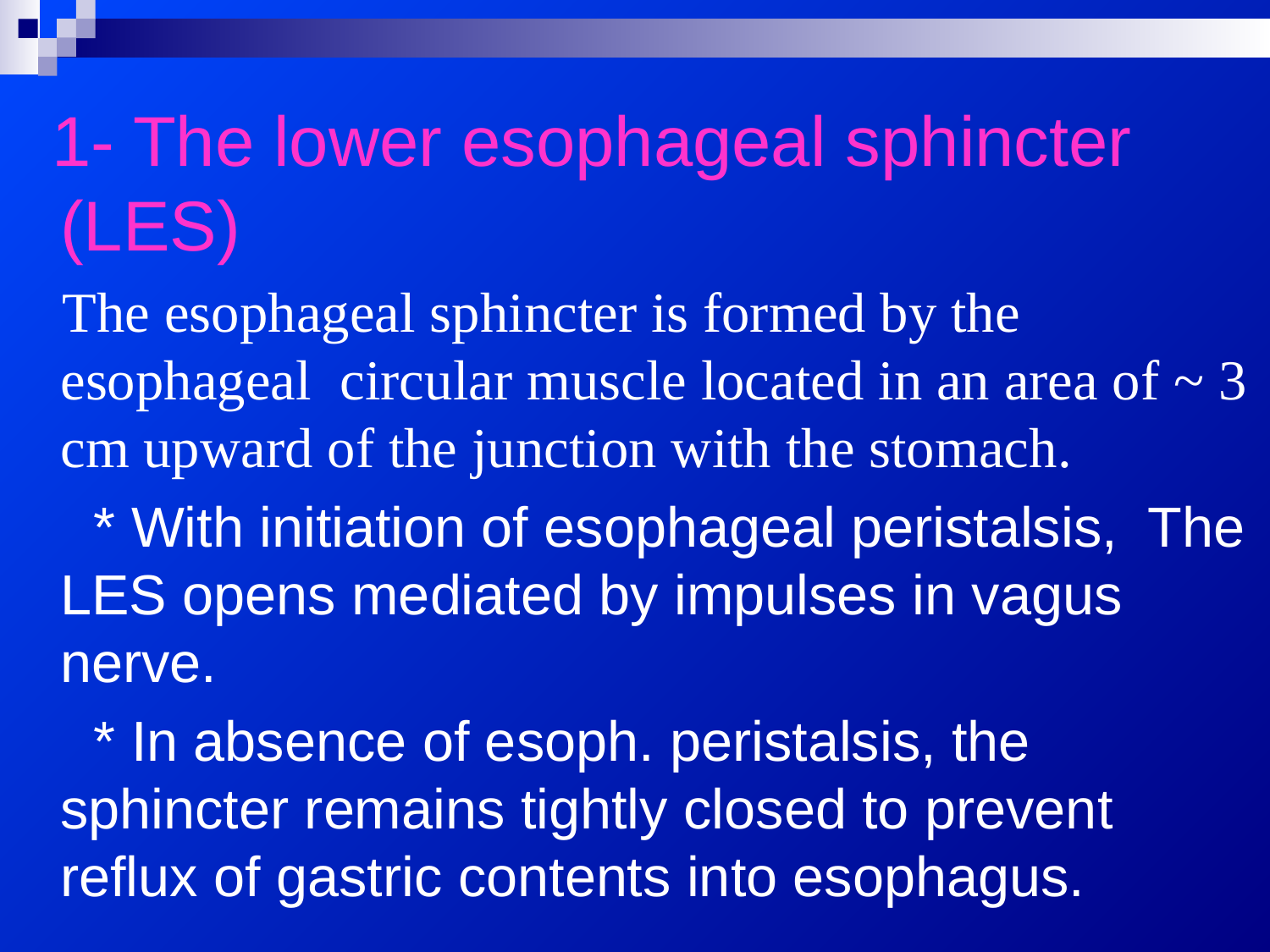

1- The lower esophageal sphincter (LES)
The esophageal sphincter is formed by the esophageal  circular muscle located in an area of ~ 3 cm upward of the junction with the stomach.
  * With initiation of esophageal peristalsis,  The LES opens mediated by impulses in vagus nerve.
  * In absence of esoph. peristalsis, the sphincter remains tightly closed to prevent reflux of gastric contents into esophagus.